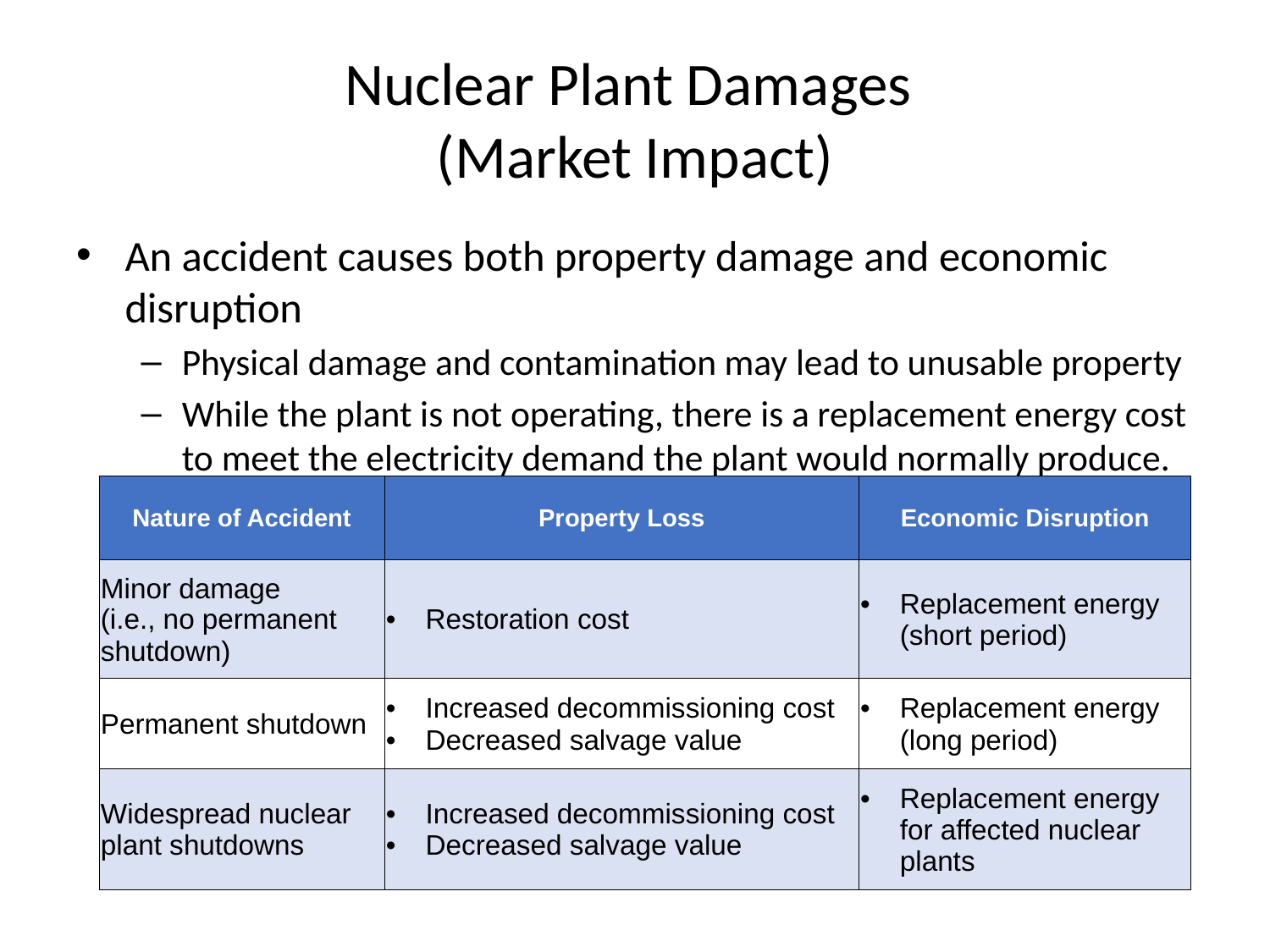

# Nuclear Plant Damages (Market Impact)
An accident causes both property damage and economic disruption
Physical damage and contamination may lead to unusable property
While the plant is not operating, there is a replacement energy cost to meet the electricity demand the plant would normally produce.

| Nature of Accident | Property Loss | Economic Disruption |
| --- | --- | --- |
| Minor damage (i.e., no permanent shutdown) | Restoration cost | Replacement energy (short period) |
| Permanent shutdown | Increased decommissioning cost Decreased salvage value | Replacement energy (long period) |
| Widespread nuclear plant shutdowns | Increased decommissioning cost Decreased salvage value | Replacement energy for affected nuclear plants |
11